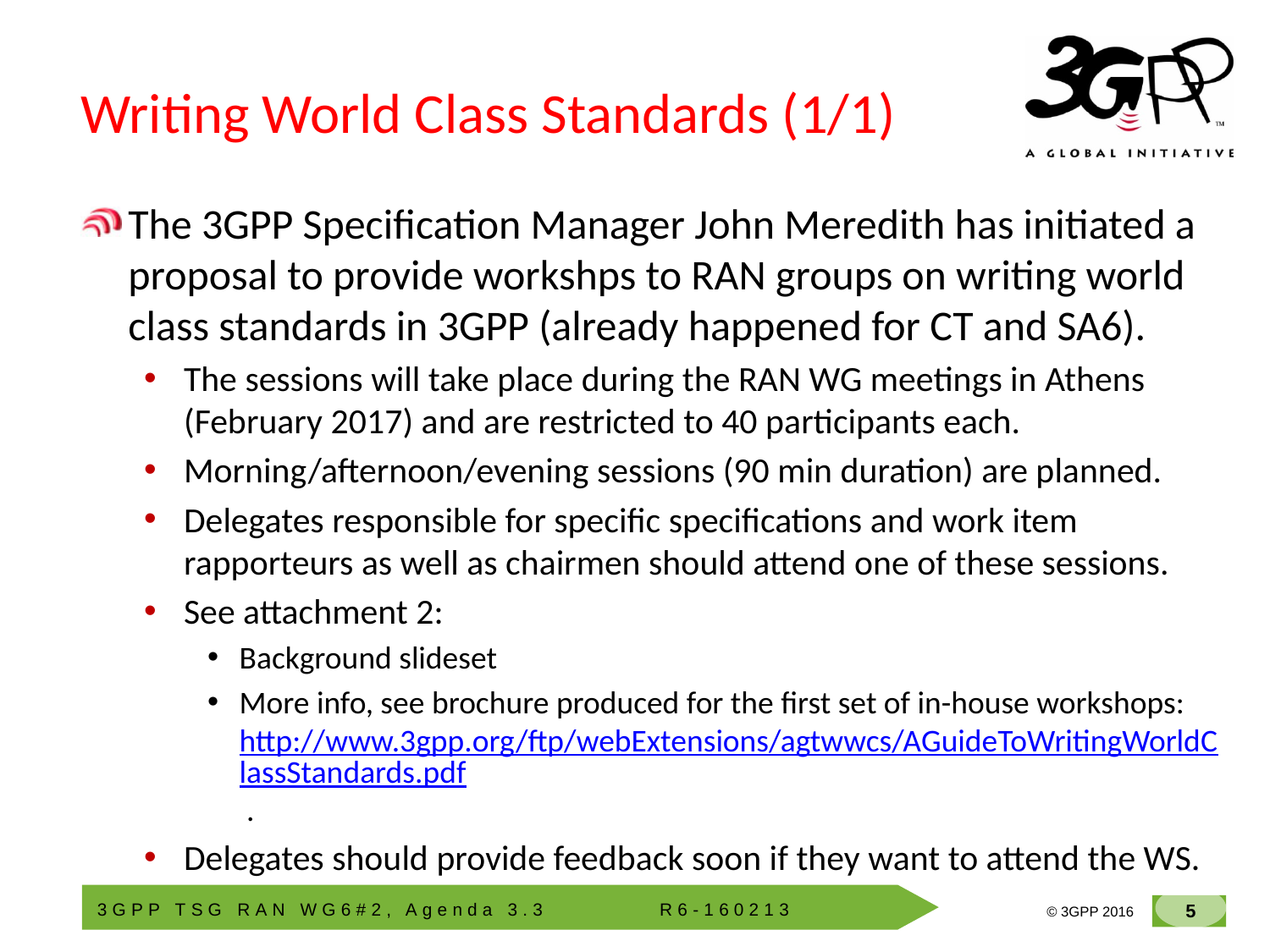

# Writing World Class Standards (1/1)
The 3GPP Specification Manager John Meredith has initiated a proposal to provide workshps to RAN groups on writing world class standards in 3GPP (already happened for CT and SA6).
The sessions will take place during the RAN WG meetings in Athens (February 2017) and are restricted to 40 participants each.
Morning/afternoon/evening sessions (90 min duration) are planned.
Delegates responsible for specific specifications and work item rapporteurs as well as chairmen should attend one of these sessions.
See attachment 2:
Background slideset
More info, see brochure produced for the first set of in-house workshops: http://www.3gpp.org/ftp/webExtensions/agtwwcs/AGuideToWritingWorldClassStandards.pdf .
Delegates should provide feedback soon if they want to attend the WS.